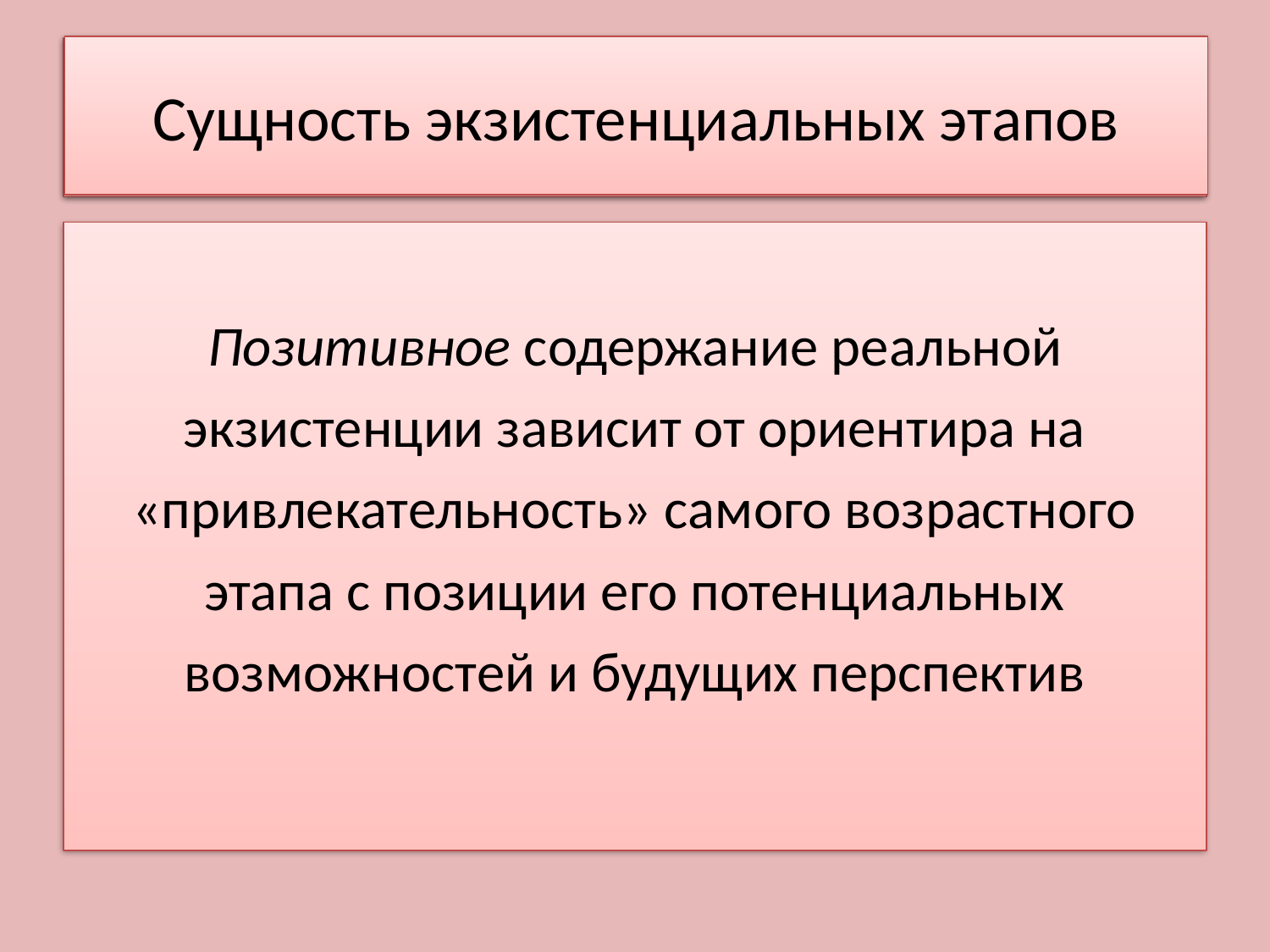

Сущность экзистенциальных этапов
# ПЛАН

Позитивное содержание реальной экзистенции зависит от ориентира на «привлекательность» самого возрастного этапа с позиции его потенциальных возможностей и будущих перспектив